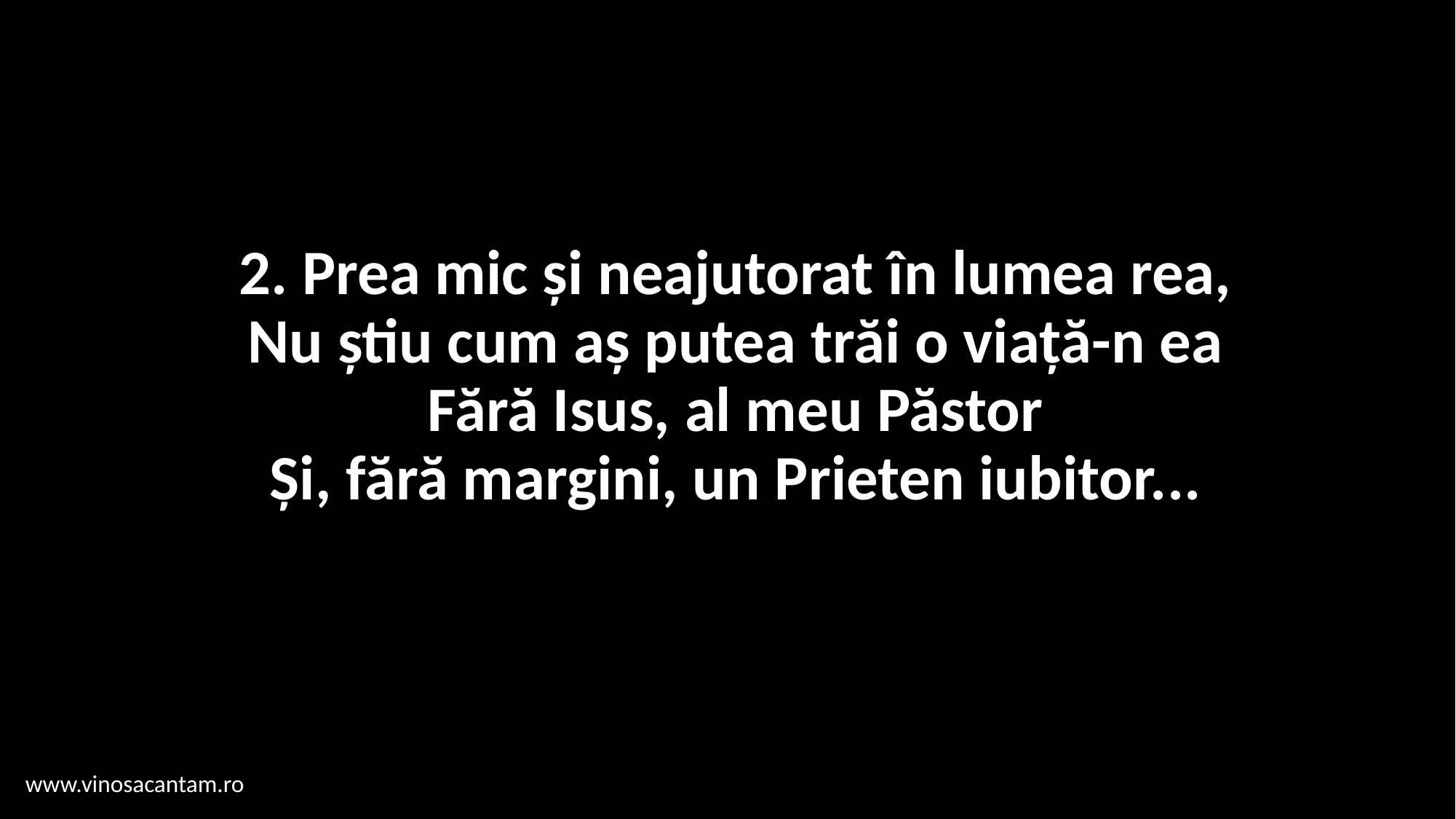

# 2. Prea mic și neajutorat în lumea rea, Nu știu cum aș putea trăi o viață-n ea Fără Isus, al meu Păstor Și, fără margini, un Prieten iubitor...
www.vinosacantam.ro